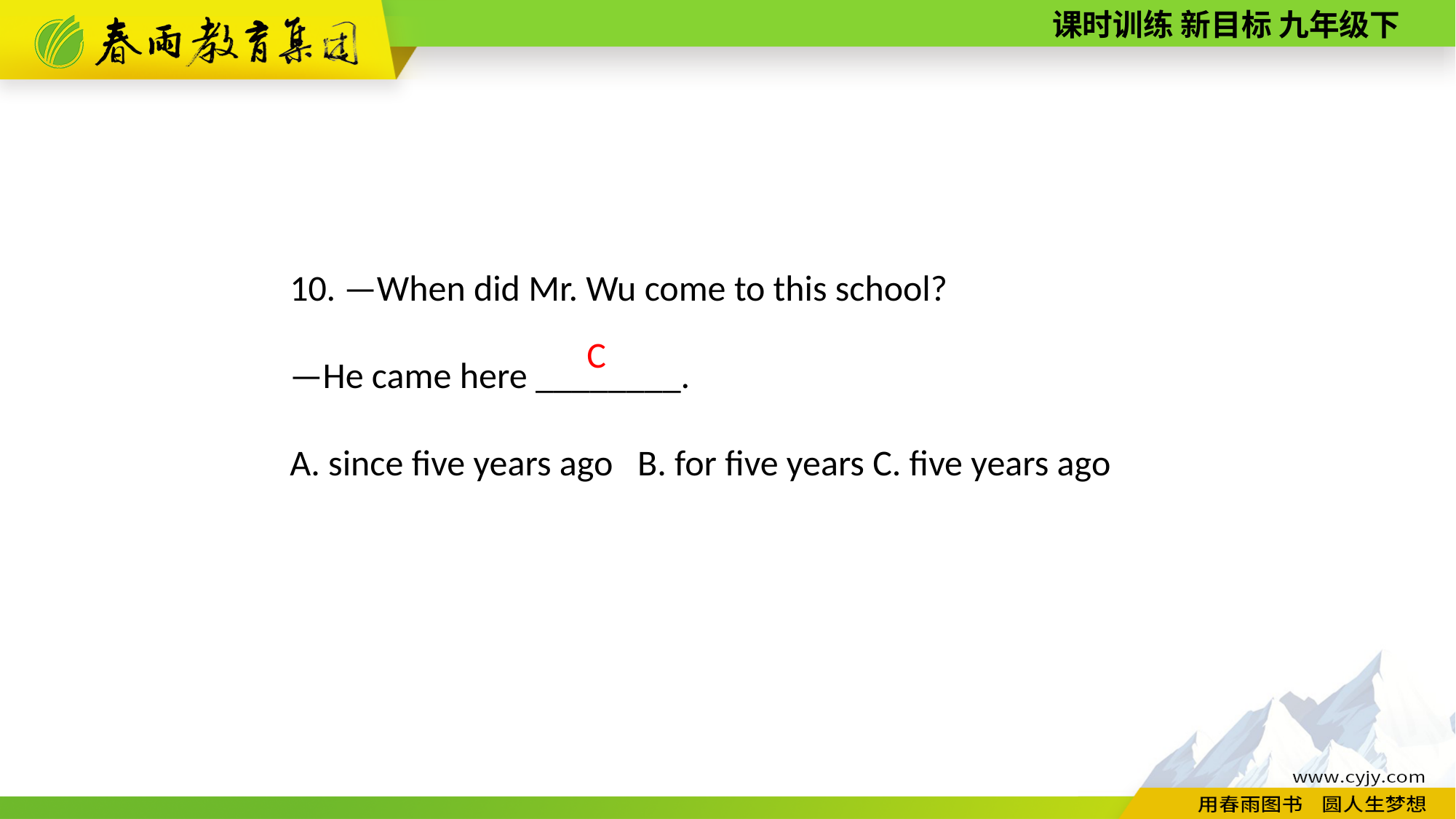

10. —When did Mr. Wu come to this school?
—He came here ________.
A. since five years ago   B. for five years C. five years ago
C